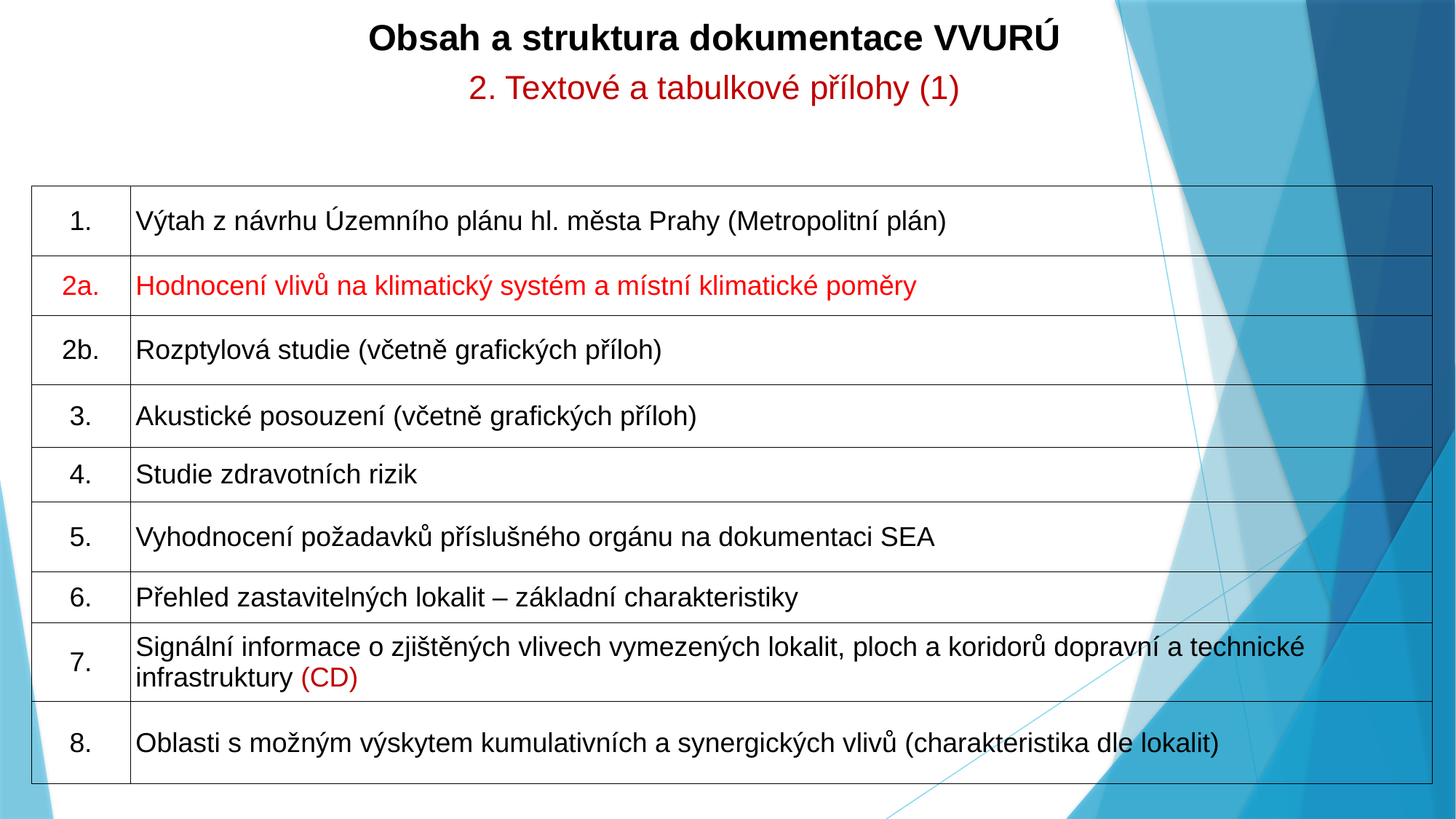

# Obsah a struktura dokumentace VVURÚ 2. Textové a tabulkové přílohy (1)
| 1. | Výtah z návrhu Územního plánu hl. města Prahy (Metropolitní plán) |
| --- | --- |
| 2a. | Hodnocení vlivů na klimatický systém a místní klimatické poměry |
| 2b. | Rozptylová studie (včetně grafických příloh) |
| 3. | Akustické posouzení (včetně grafických příloh) |
| 4. | Studie zdravotních rizik |
| 5. | Vyhodnocení požadavků příslušného orgánu na dokumentaci SEA |
| 6. | Přehled zastavitelných lokalit – základní charakteristiky |
| 7. | Signální informace o zjištěných vlivech vymezených lokalit, ploch a koridorů dopravní a technické infrastruktury (CD) |
| 8. | Oblasti s možným výskytem kumulativních a synergických vlivů (charakteristika dle lokalit) |